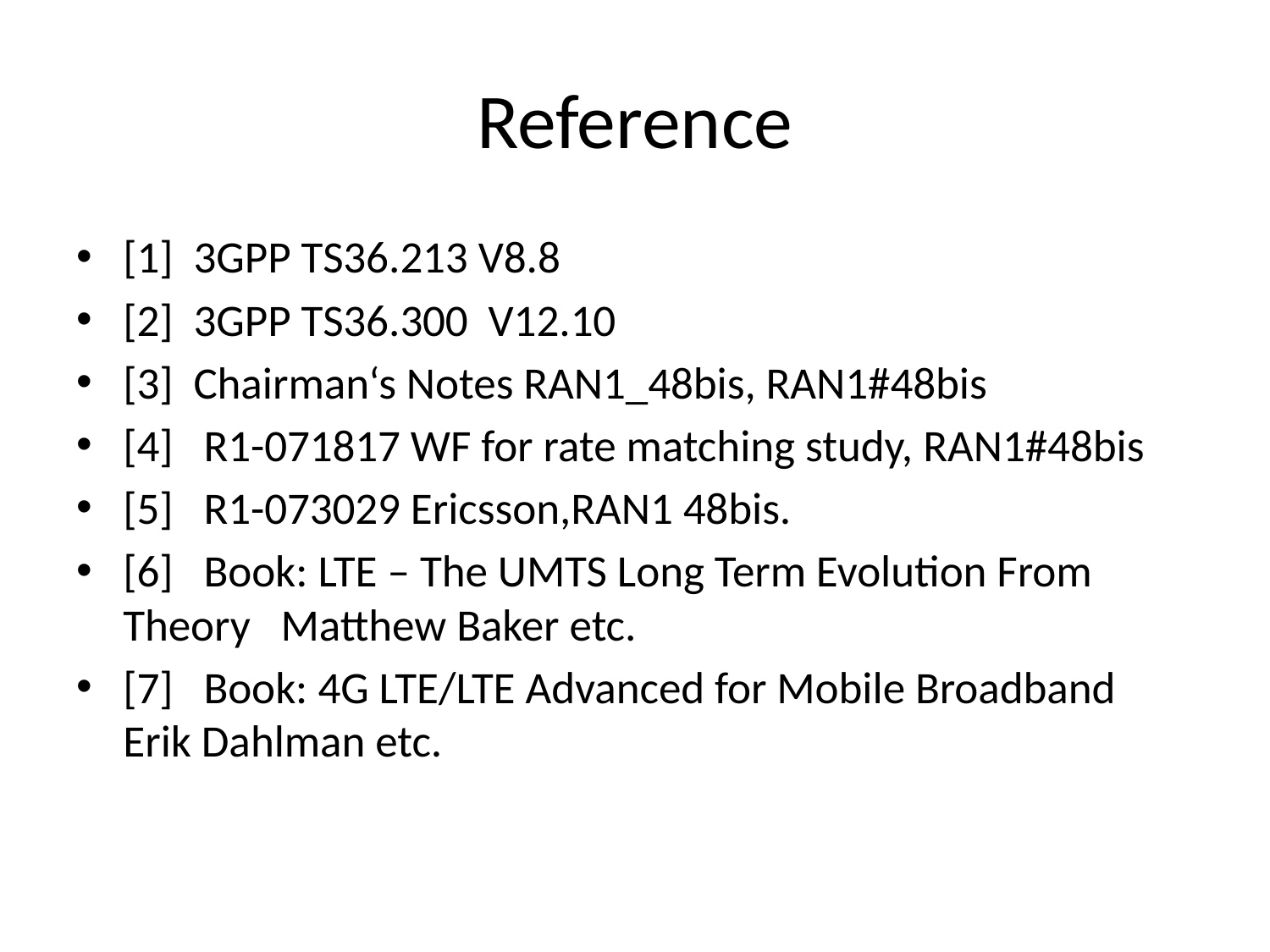

# Reference
[1]  3GPP TS36.213 V8.8
[2]  3GPP TS36.300  V12.10
[3]  Chairman‘s Notes RAN1_48bis, RAN1#48bis
[4]   R1-071817 WF for rate matching study, RAN1#48bis
[5]   R1-073029 Ericsson,RAN1 48bis.
[6]   Book: LTE – The UMTS Long Term Evolution From Theory   Matthew Baker etc.
[7]   Book: 4G LTE/LTE Advanced for Mobile Broadband    Erik Dahlman etc.